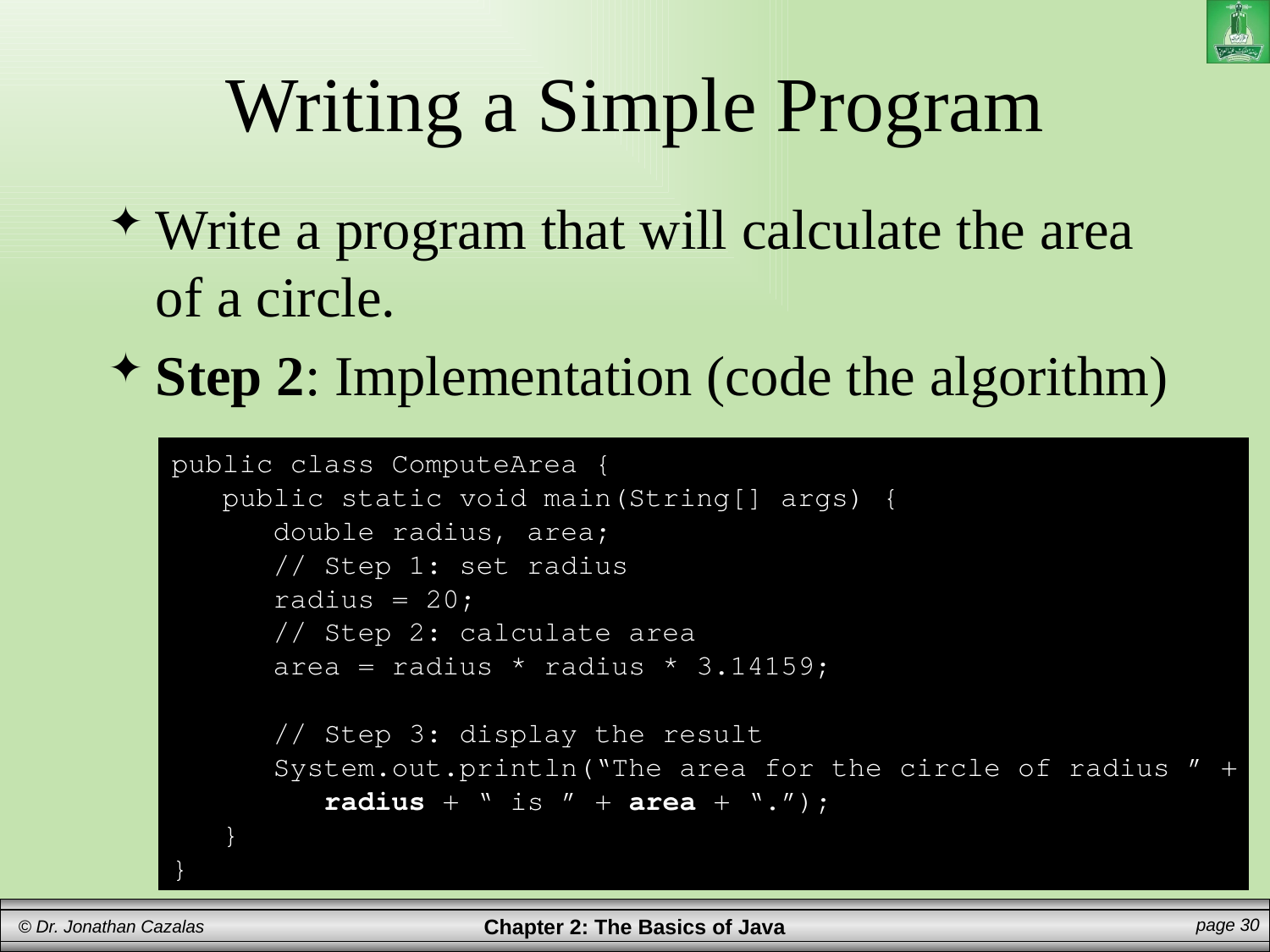

# Writing a Simple Program
Write a program that will calculate the area of a circle.
Step 2: Implementation (code the algorithm)
public class ComputeArea {
   public static void main(String[] args) {
      double radius, area;
      // Step 1: set radius
      radius = 20;
      // Step 2: calculate area
      area = radius * radius * 3.14159;

      // Step 3: display the result
      System.out.println(“The area for the circle of radius ” +
         radius + “ is ” + area + “.”);
   }
}